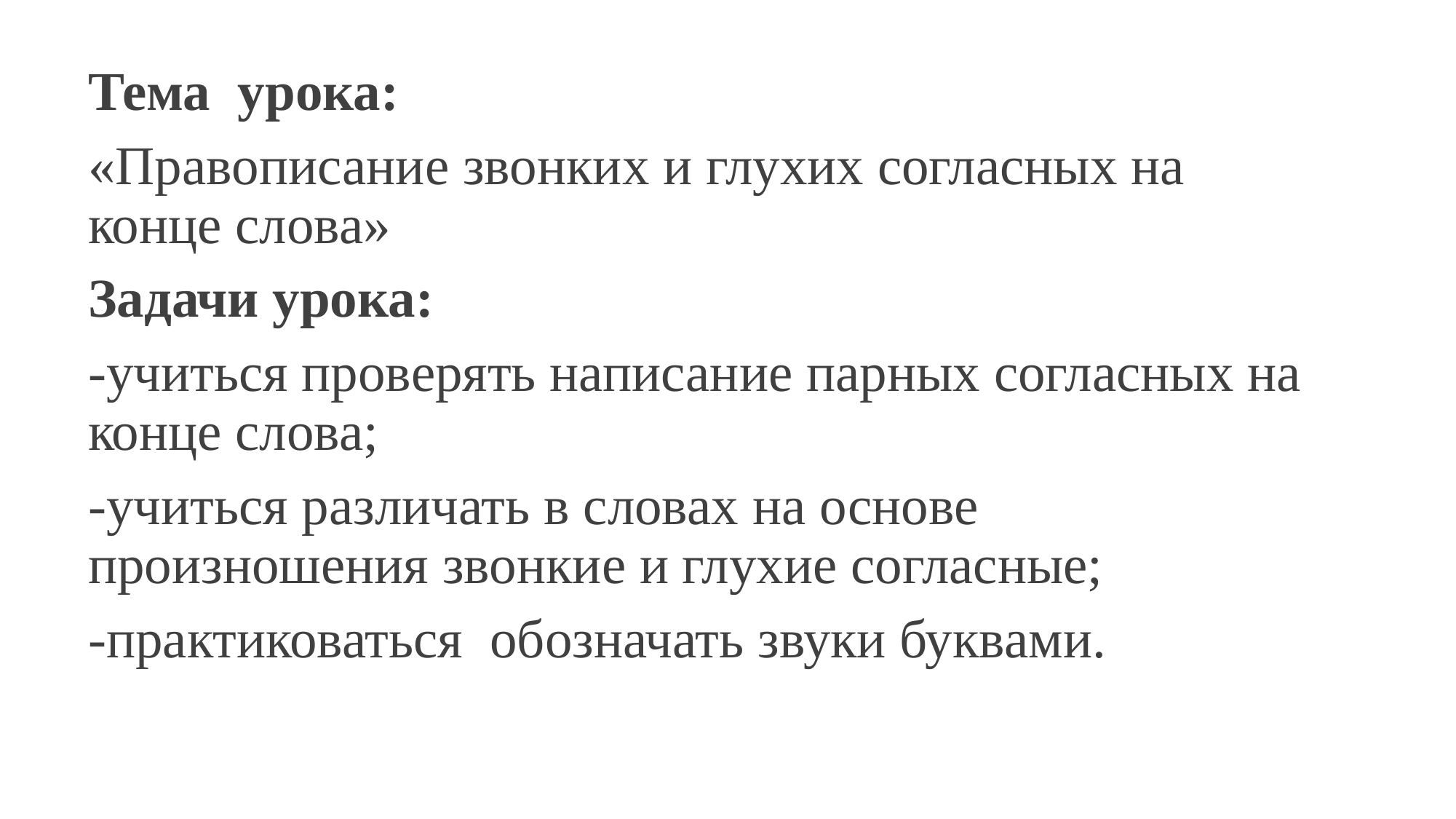

#
Тема  урока:
«Правописание звонких и глухих согласных на конце слова»
Задачи урока:
-учиться проверять написание парных согласных на конце слова;
-учиться различать в словах на основе произношения звонкие и глухие согласные;
-практиковаться  обозначать звуки буквами.